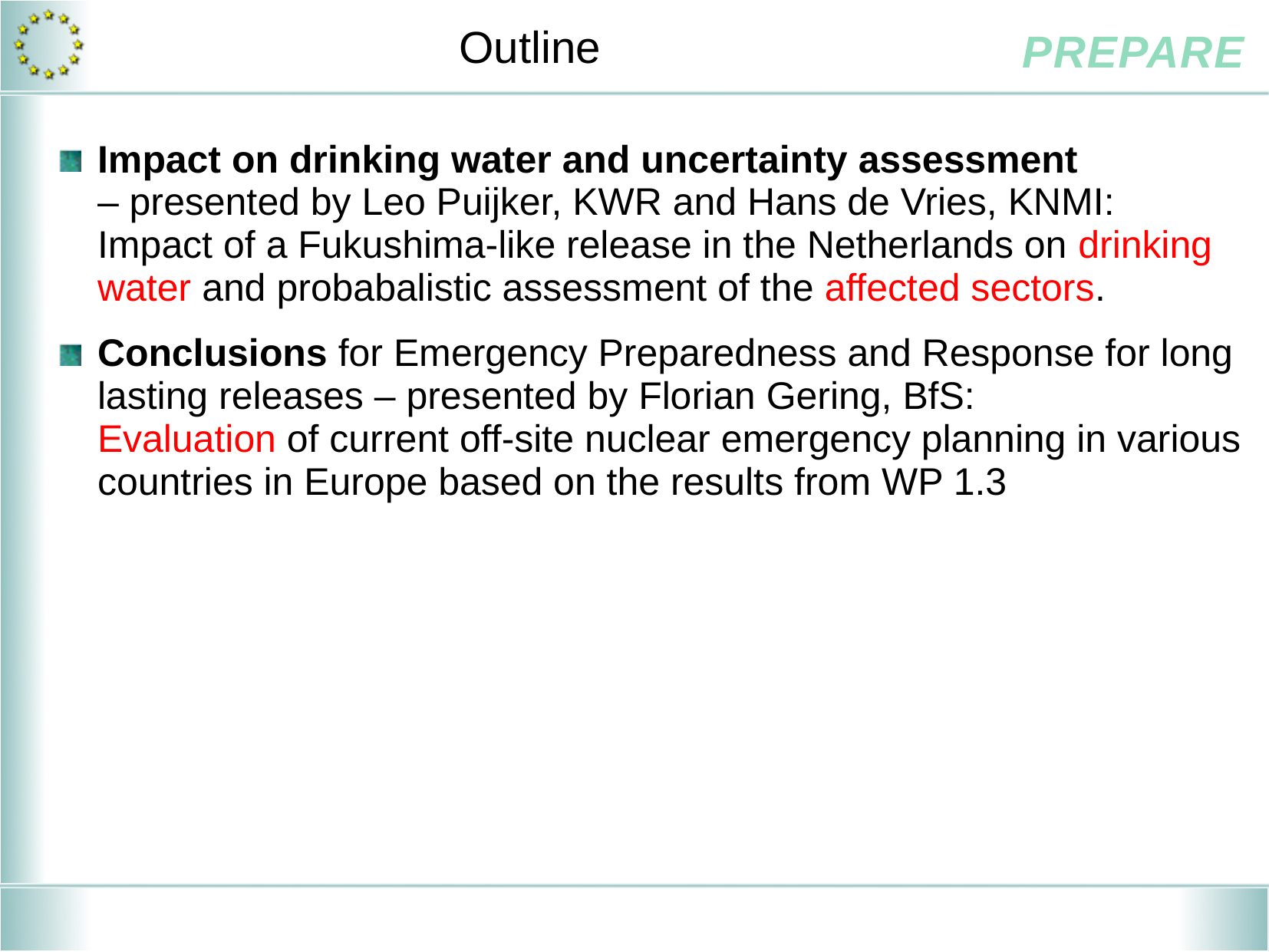

# Outline
Impact on drinking water and uncertainty assessment
– presented by Leo Puijker, KWR and Hans de Vries, KNMI:
Impact of a Fukushima-like release in the Netherlands on drinking water and probabalistic assessment of the affected sectors.
Conclusions for Emergency Preparedness and Response for long lasting releases – presented by Florian Gering, BfS:
Evaluation of current off-site nuclear emergency planning in various countries in Europe based on the results from WP 1.3